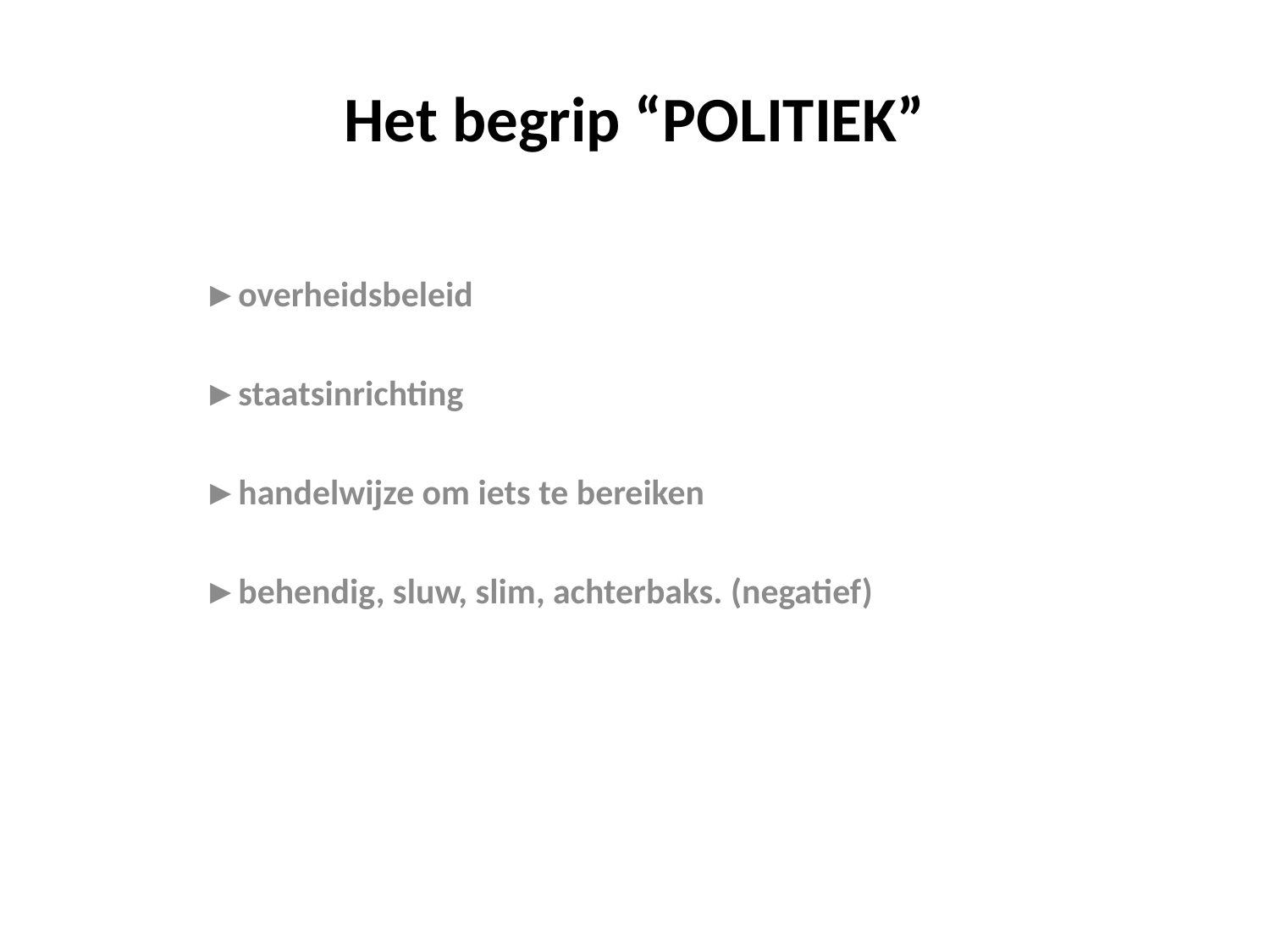

# Het begrip “POLITIEK”

►overheidsbeleid

►staatsinrichting

►handelwijze om iets te bereiken

►behendig, sluw, slim, achterbaks. (negatief)